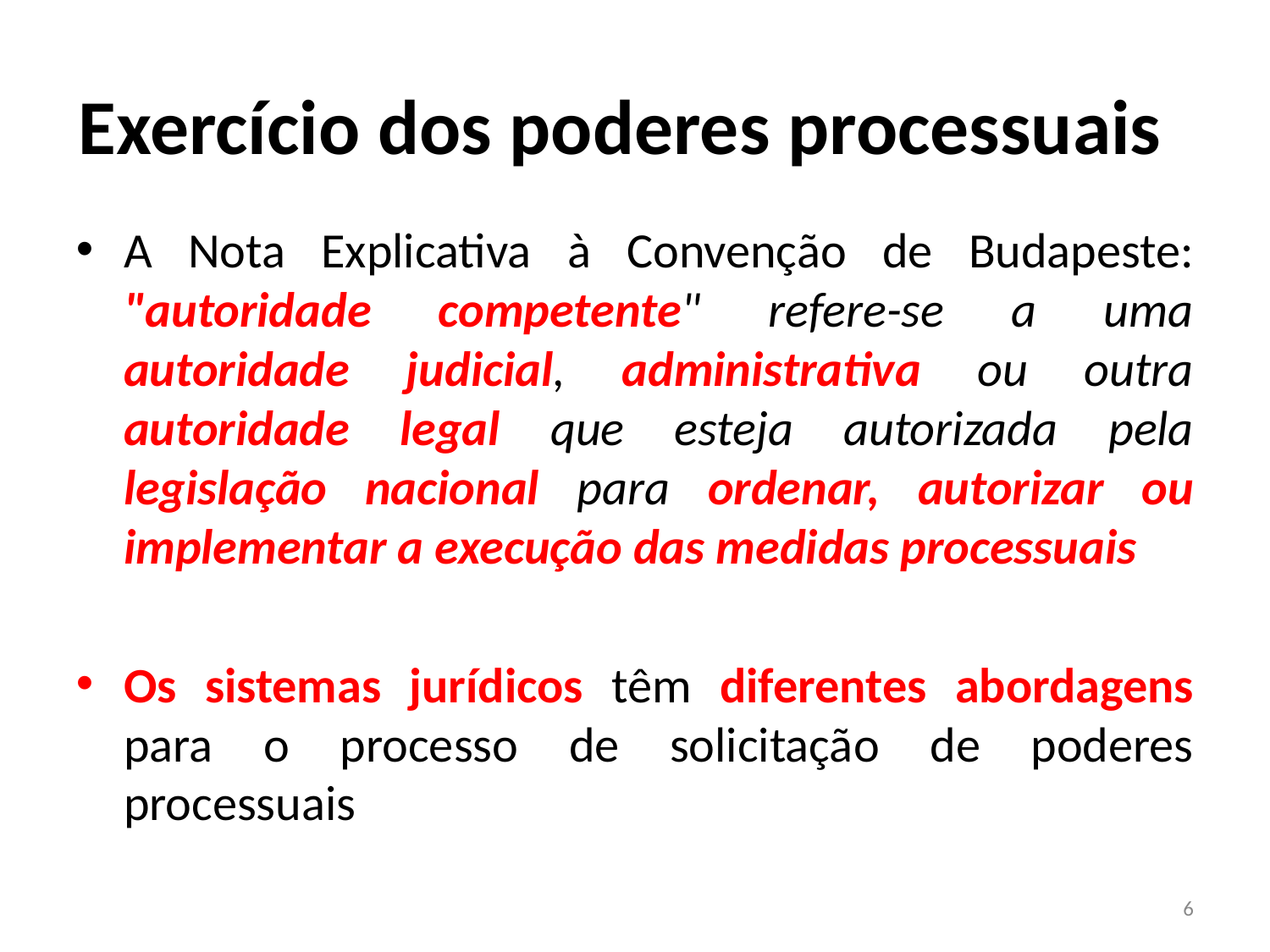

# Exercício dos poderes processuais
A Nota Explicativa à Convenção de Budapeste: "autoridade competente" refere-se a uma autoridade judicial, administrativa ou outra autoridade legal que esteja autorizada pela legislação nacional para ordenar, autorizar ou implementar a execução das medidas processuais

Os sistemas jurídicos têm diferentes abordagens para o processo de solicitação de poderes processuais
6